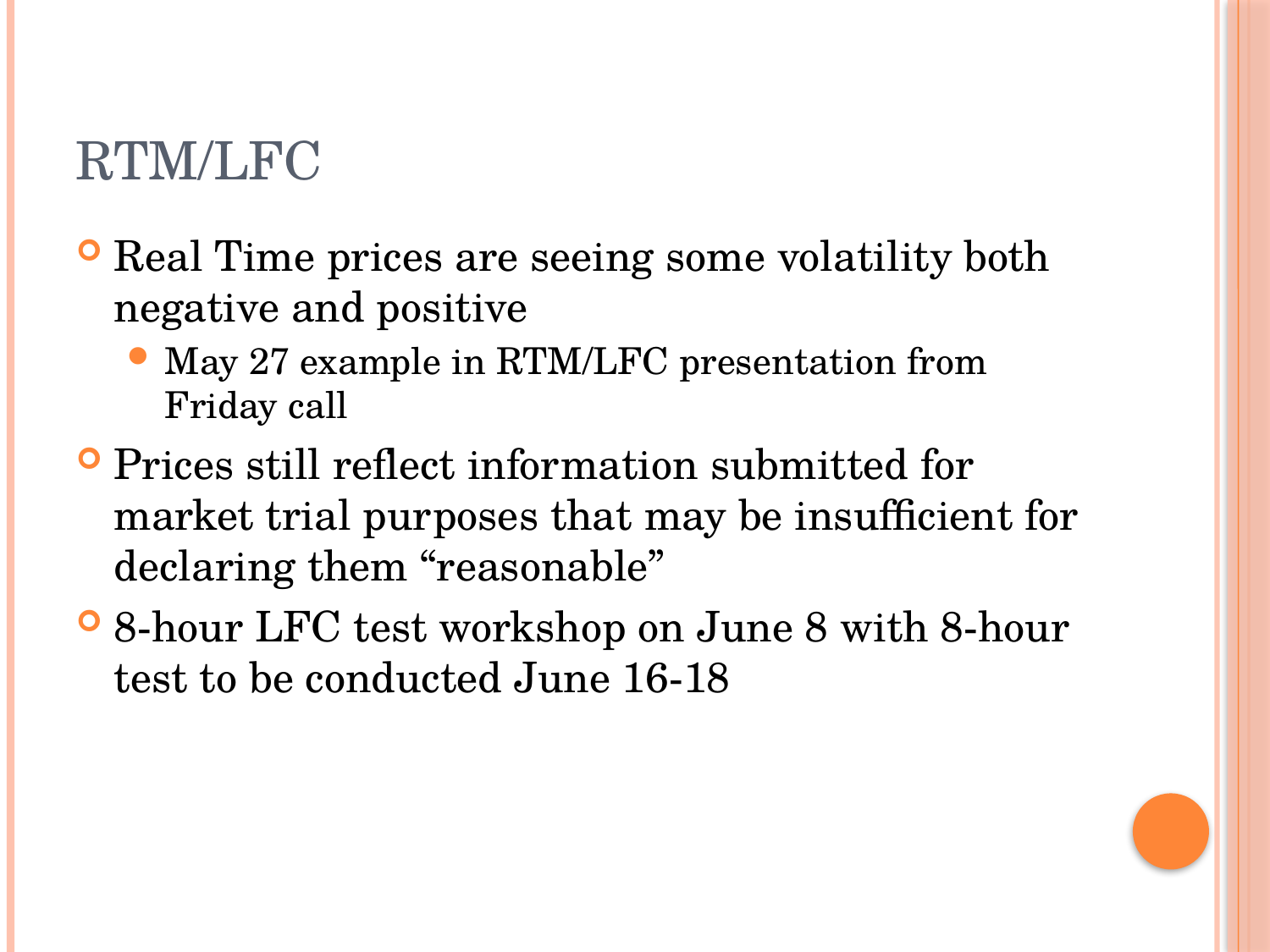

# RTM/LFC
Real Time prices are seeing some volatility both negative and positive
May 27 example in RTM/LFC presentation from Friday call
Prices still reflect information submitted for market trial purposes that may be insufficient for declaring them “reasonable”
8-hour LFC test workshop on June 8 with 8-hour test to be conducted June 16-18